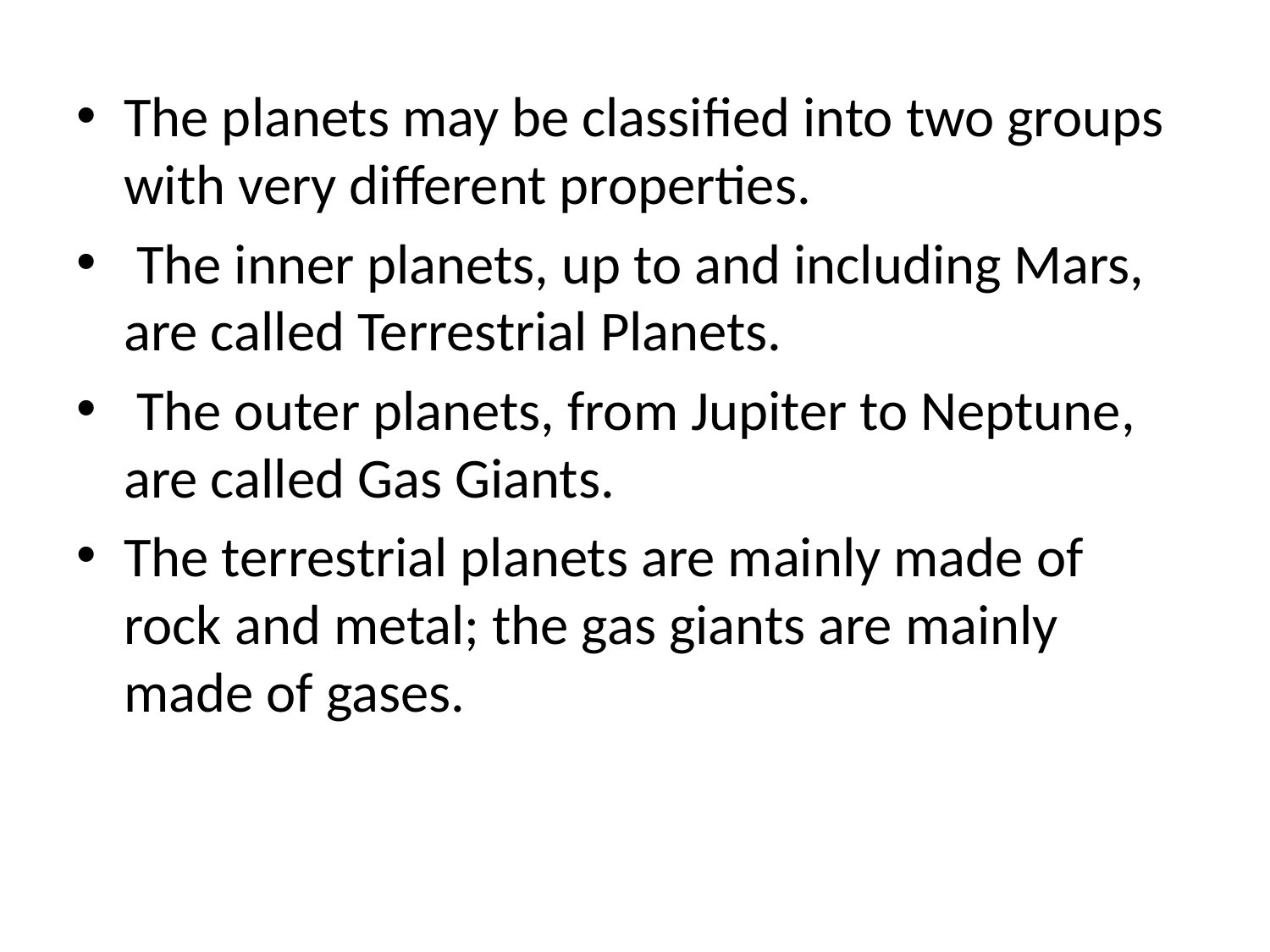

The planets may be classified into two groups with very different properties.
 The inner planets, up to and including Mars, are called Terrestrial Planets.
 The outer planets, from Jupiter to Neptune, are called Gas Giants.
The terrestrial planets are mainly made of rock and metal; the gas giants are mainly made of gases.